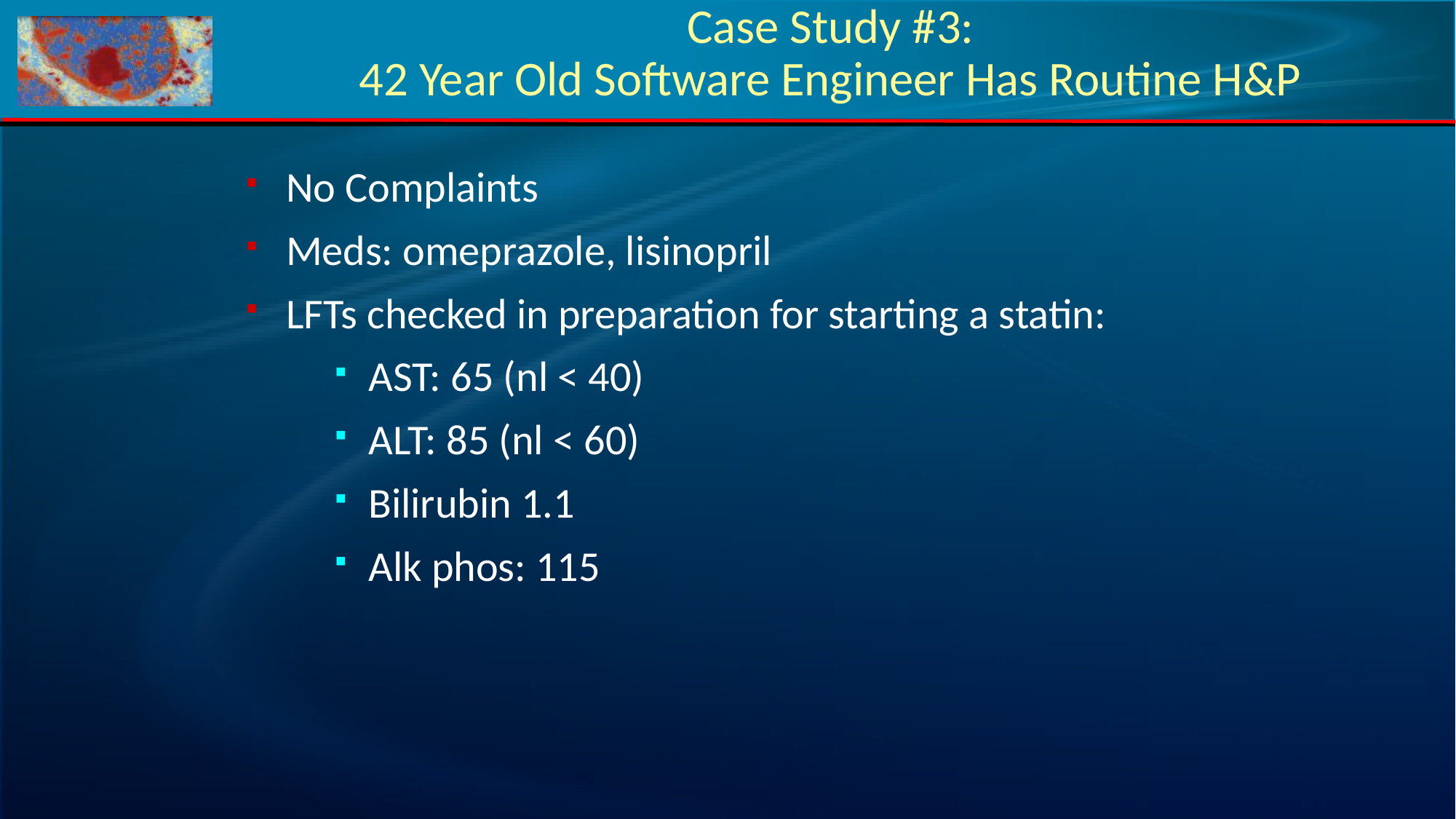

Case Study #3:
42 Year Old Software Engineer Has Routine H&P
No Complaints
Meds: omeprazole, lisinopril
LFTs checked in preparation for starting a statin:
AST: 65 (nl < 40)
ALT: 85 (nl < 60)
Bilirubin 1.1
Alk phos: 115